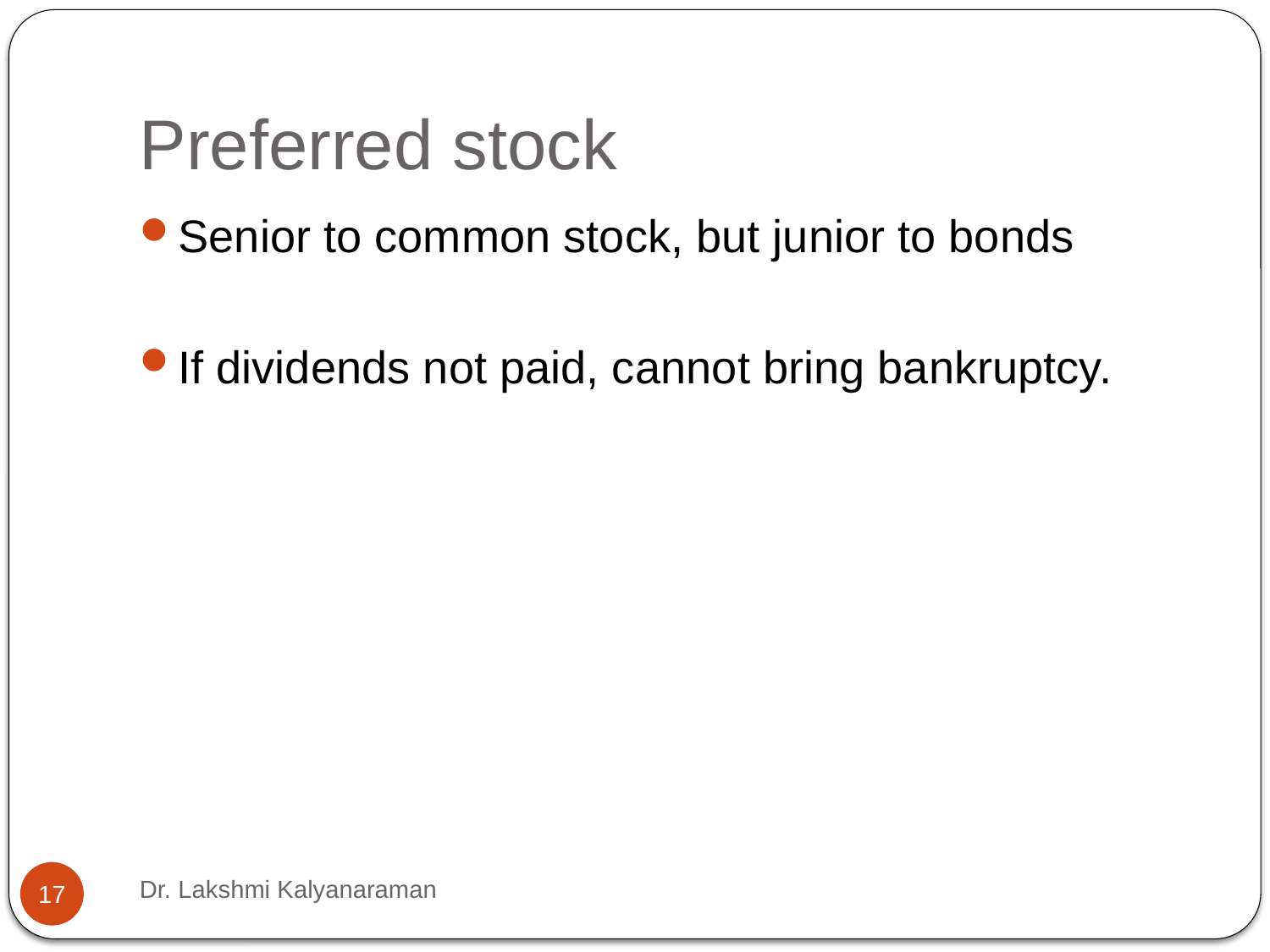

# Preferred stock
Senior to common stock, but junior to bonds

If dividends not paid, cannot bring bankruptcy.

Dr. Lakshmi Kalyanaraman
17